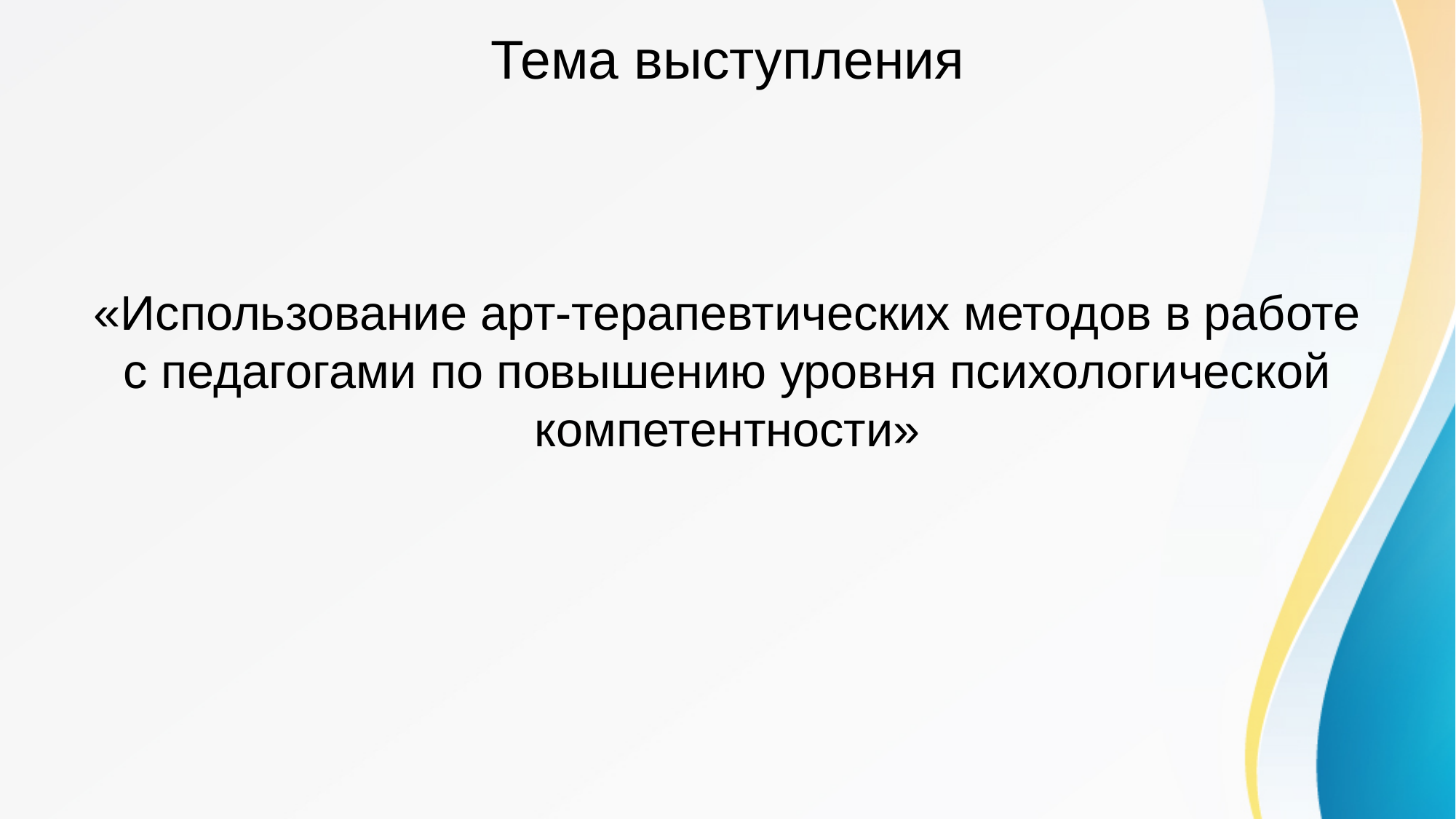

# Тема выступления

«Использование арт-терапевтических методов в работе с педагогами по повышению уровня психологической компетентности»